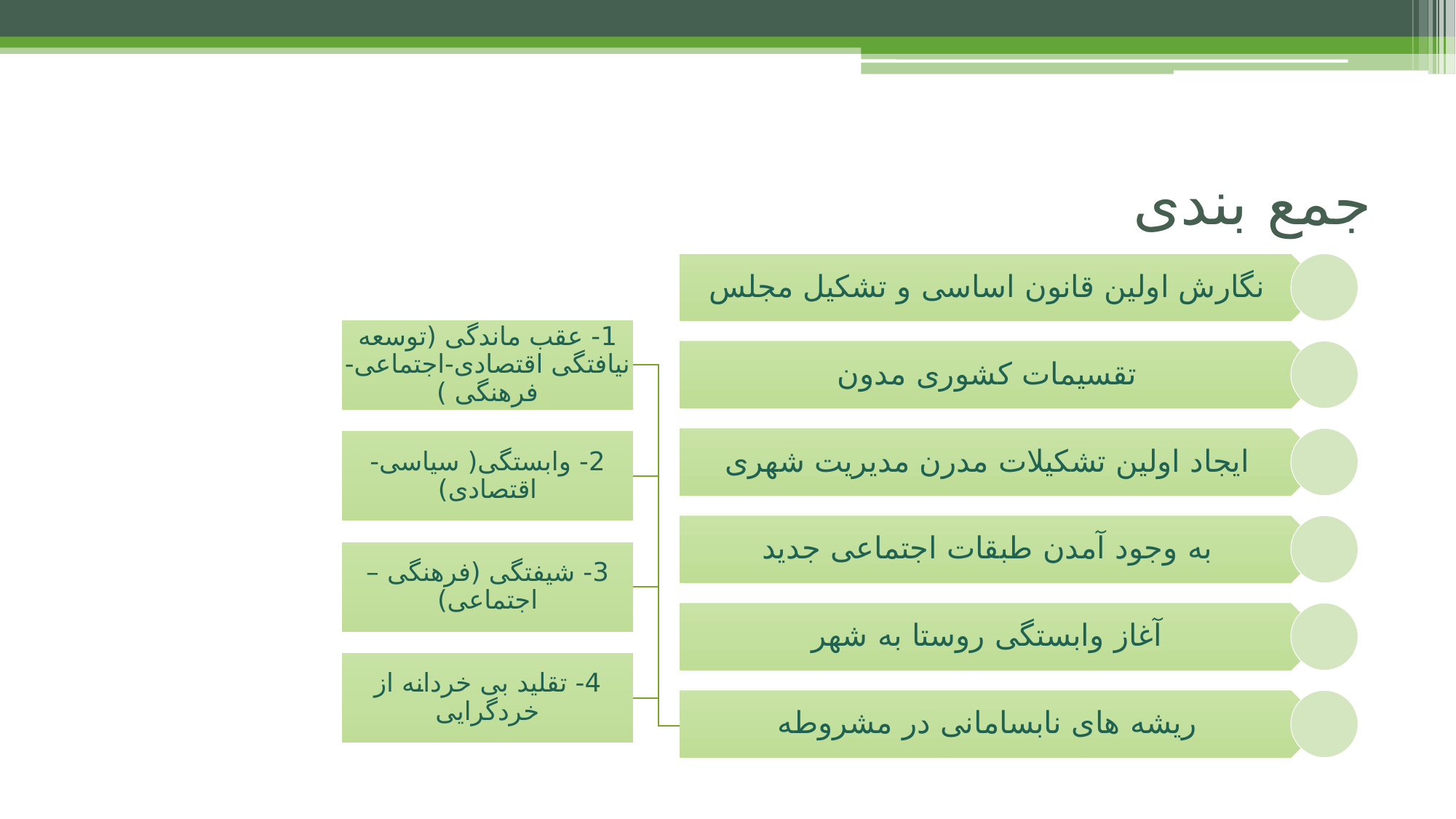

# جمع بندی
نگارش اولین قانون اساسی و تشکیل مجلس
تقسیمات کشوری مدون
ایجاد اولین تشکیلات مدرن مدیریت شهری
به وجود آمدن طبقات اجتماعی جدید
آغاز وابستگی روستا به شهر
ریشه های نابسامانی در مشروطه

1- عقب ماندگی (توسعه نیافتگی اقتصادی-اجتماعی-فرهنگی )
2- وابستگی( سیاسی-اقتصادی)
3- شیفتگی (فرهنگی – اجتماعی)
4- تقلید بی خردانه از خردگرایی